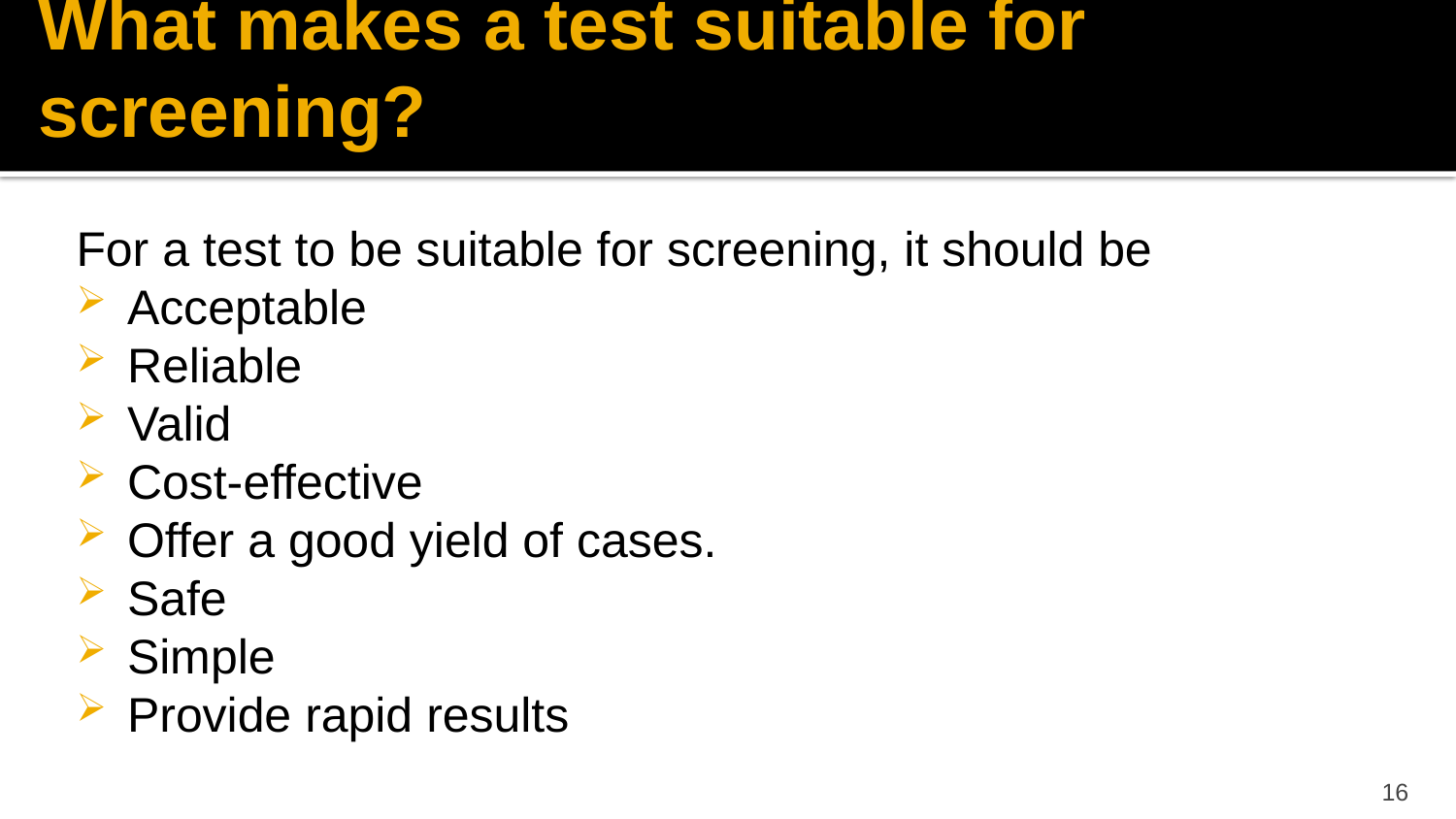

# What makes a test suitable for screening?
For a test to be suitable for screening, it should be
Acceptable
Reliable
Valid
Cost-effective
Offer a good yield of cases.
Safe
Simple
Provide rapid results

16